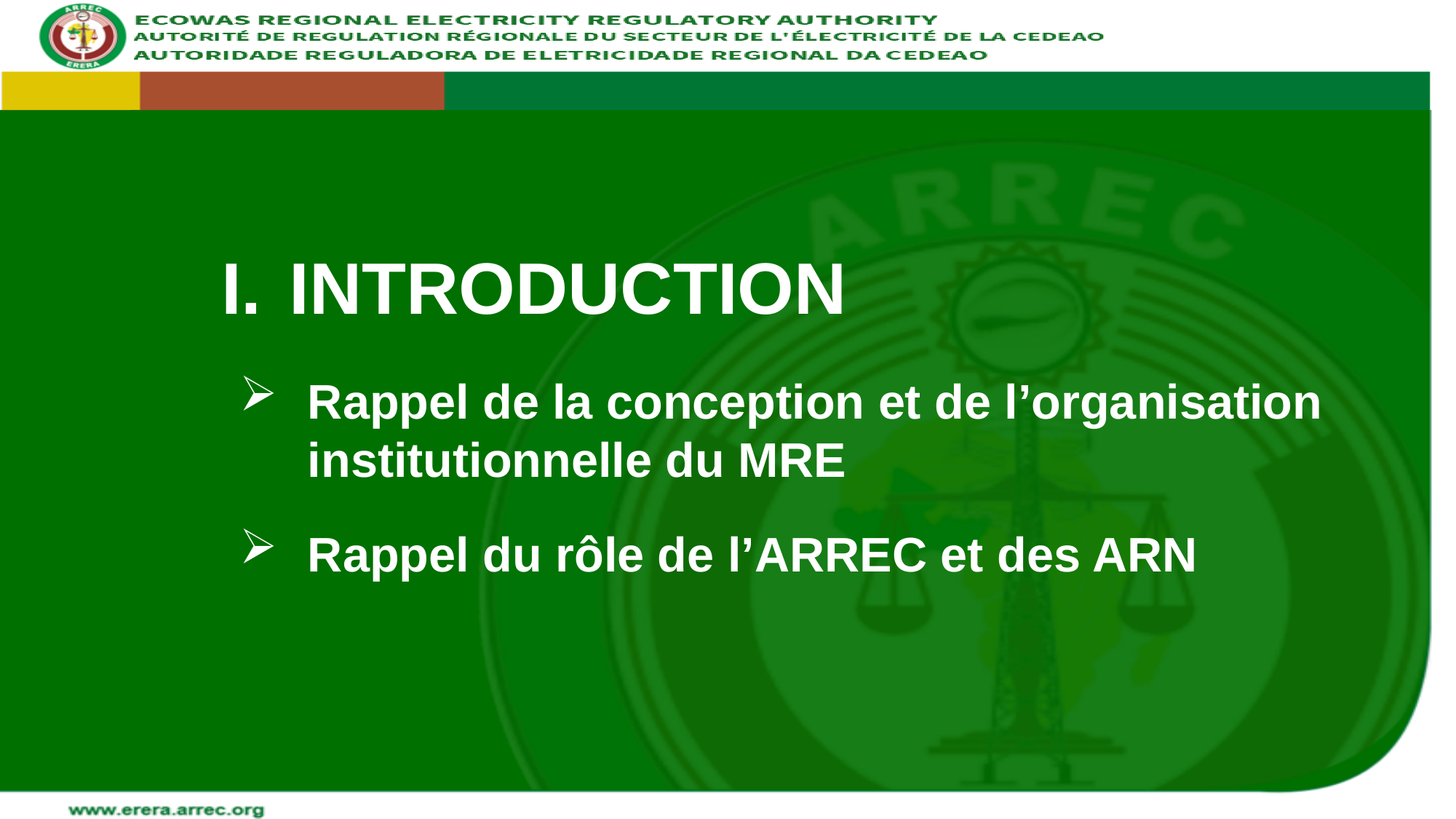

# INTRODUCTION
Rappel de la conception et de l’organisation institutionnelle du MRE
Rappel du rôle de l’ARREC et des ARN